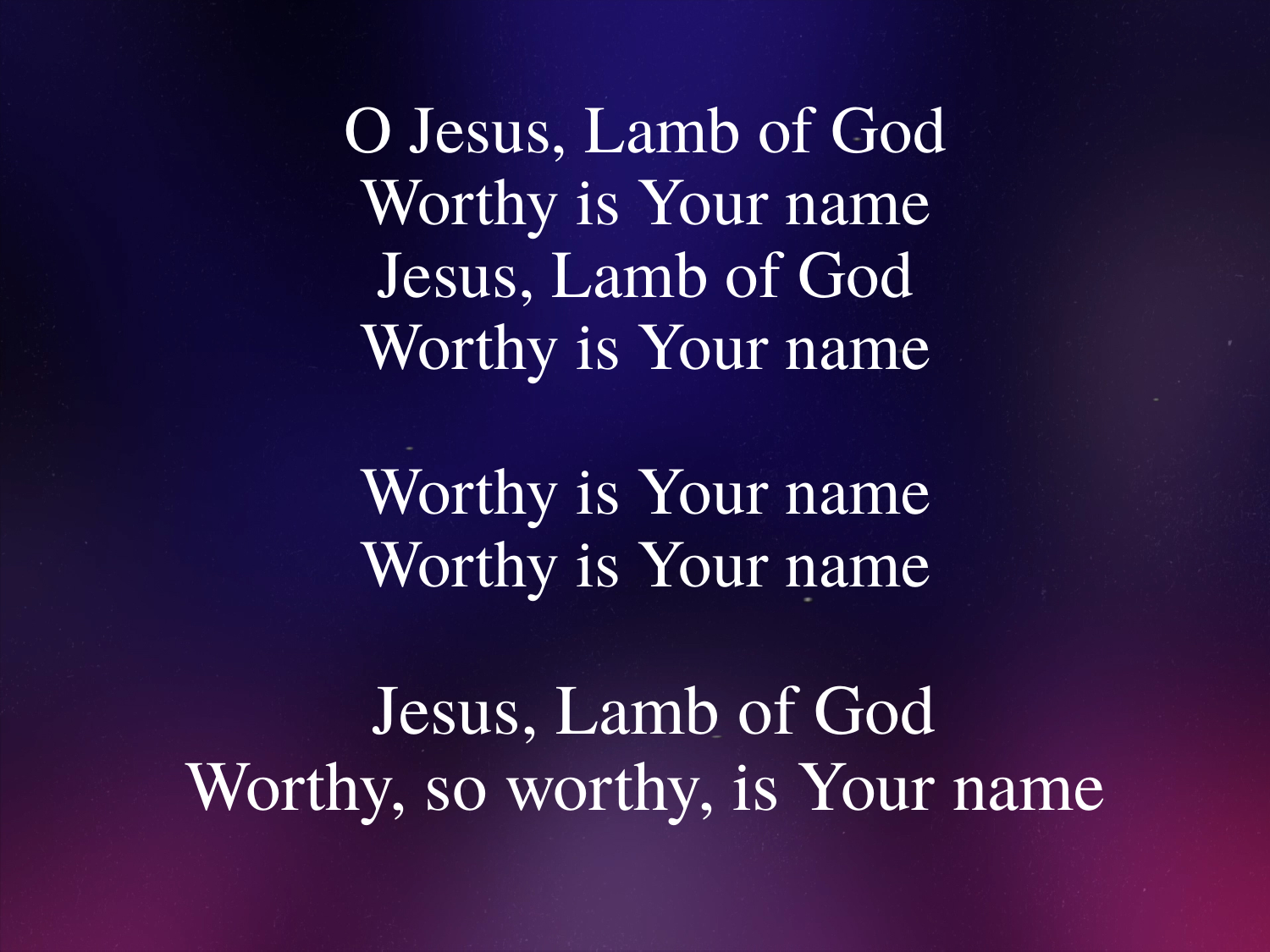

# O Jesus, Lamb of God Worthy is Your name Jesus, Lamb of God Worthy is Your name Worthy is Your name Worthy is Your name Jesus, Lamb of God Worthy, so worthy, is Your name